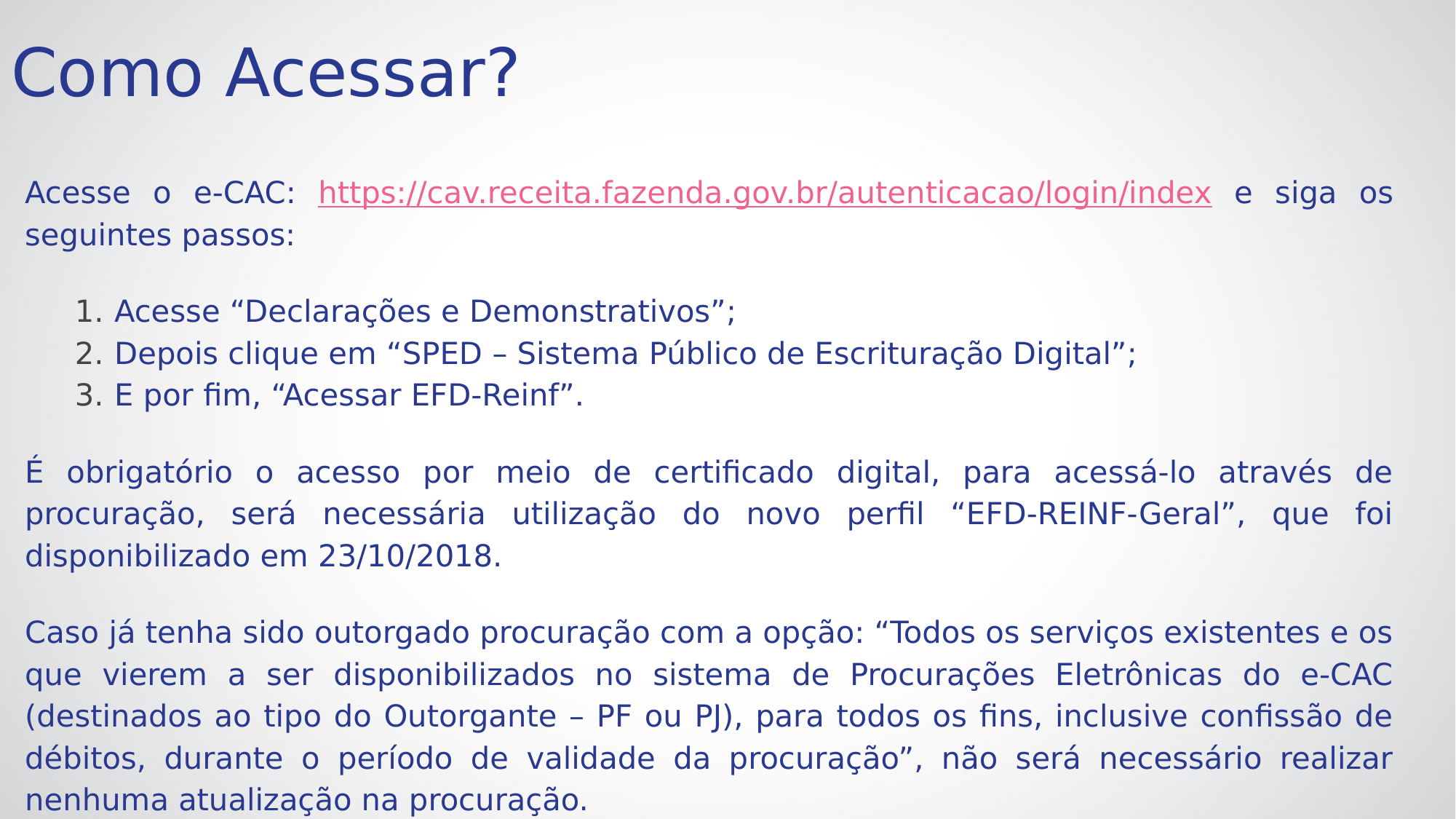

Como Acessar?
Acesse o e-CAC: https://cav.receita.fazenda.gov.br/autenticacao/login/index e siga os seguintes passos:
Acesse “Declarações e Demonstrativos”;
Depois clique em “SPED – Sistema Público de Escrituração Digital”;
E por fim, “Acessar EFD-Reinf”.
É obrigatório o acesso por meio de certificado digital, para acessá-lo através de procuração, será necessária utilização do novo perfil “EFD-REINF-Geral”, que foi disponibilizado em 23/10/2018.
Caso já tenha sido outorgado procuração com a opção: “Todos os serviços existentes e os que vierem a ser disponibilizados no sistema de Procurações Eletrônicas do e-CAC (destinados ao tipo do Outorgante – PF ou PJ), para todos os fins, inclusive confissão de débitos, durante o período de validade da procuração”, não será necessário realizar nenhuma atualização na procuração.